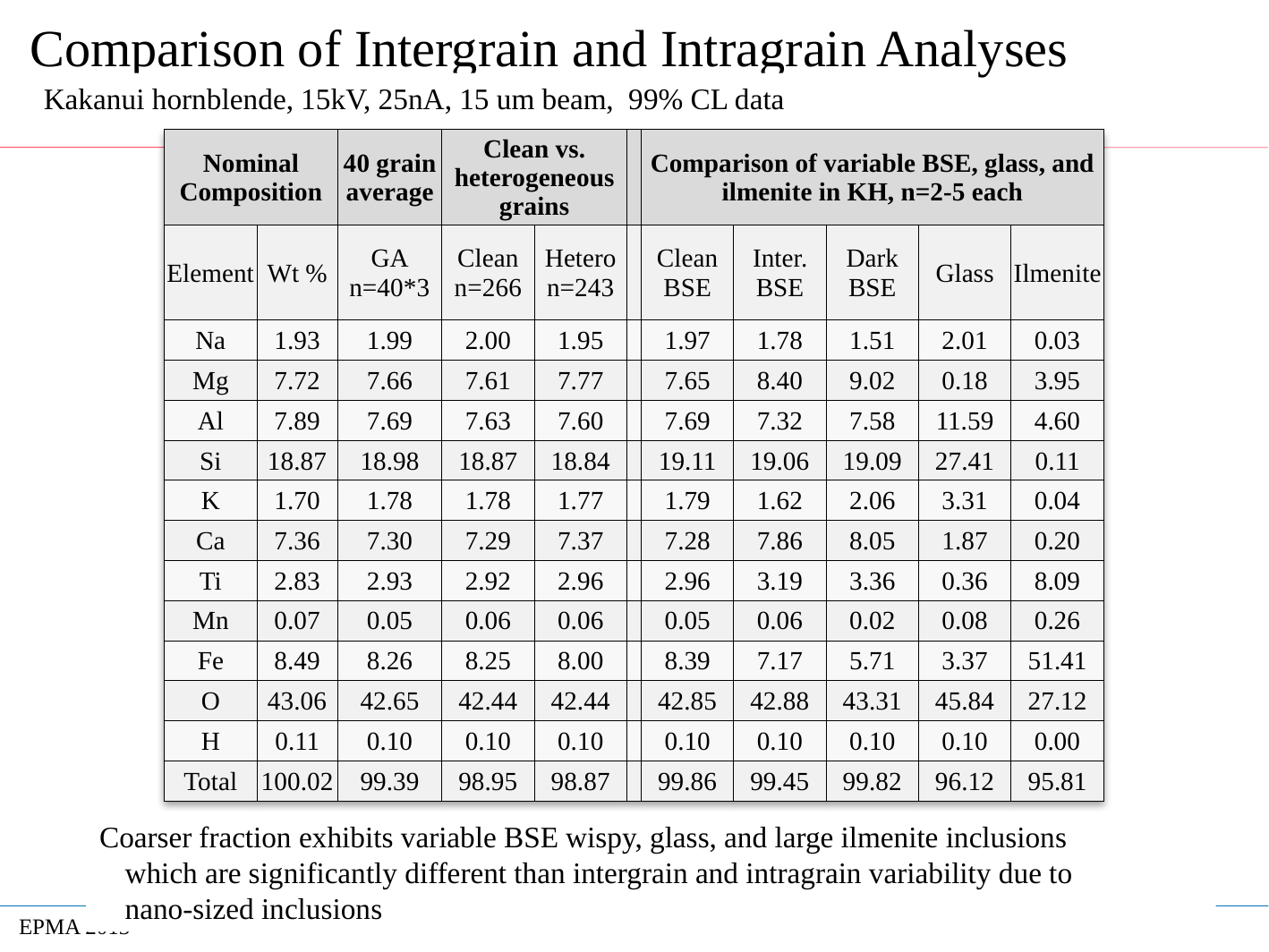

# Comparison of Intergrain and Intragrain Analyses
Kakanui hornblende, 15kV, 25nA, 15 um beam,  99% CL data
| Nominal Composition |  | 40 grain average | Clean vs. heterogeneous grains |  |  | Comparison of variable BSE, glass, and ilmenite in KH, n=2-5 each |  |  |  |  |
| --- | --- | --- | --- | --- | --- | --- | --- | --- | --- | --- |
| Element | Wt % | GA n=40\*3 | Clean n=266 | Hetero n=243 |  | Clean BSE | Inter. BSE | Dark BSE | Glass | Ilmenite |
| Na | 1.93 | 1.99 | 2.00 | 1.95 |  | 1.97 | 1.78 | 1.51 | 2.01 | 0.03 |
| Mg | 7.72 | 7.66 | 7.61 | 7.77 |  | 7.65 | 8.40 | 9.02 | 0.18 | 3.95 |
| Al | 7.89 | 7.69 | 7.63 | 7.60 |  | 7.69 | 7.32 | 7.58 | 11.59 | 4.60 |
| Si | 18.87 | 18.98 | 18.87 | 18.84 |  | 19.11 | 19.06 | 19.09 | 27.41 | 0.11 |
| K | 1.70 | 1.78 | 1.78 | 1.77 |  | 1.79 | 1.62 | 2.06 | 3.31 | 0.04 |
| Ca | 7.36 | 7.30 | 7.29 | 7.37 |  | 7.28 | 7.86 | 8.05 | 1.87 | 0.20 |
| Ti | 2.83 | 2.93 | 2.92 | 2.96 |  | 2.96 | 3.19 | 3.36 | 0.36 | 8.09 |
| Mn | 0.07 | 0.05 | 0.06 | 0.06 |  | 0.05 | 0.06 | 0.02 | 0.08 | 0.26 |
| Fe | 8.49 | 8.26 | 8.25 | 8.00 |  | 8.39 | 7.17 | 5.71 | 3.37 | 51.41 |
| O | 43.06 | 42.65 | 42.44 | 42.44 |  | 42.85 | 42.88 | 43.31 | 45.84 | 27.12 |
| H | 0.11 | 0.10 | 0.10 | 0.10 |  | 0.10 | 0.10 | 0.10 | 0.10 | 0.00 |
| Total | 100.02 | 99.39 | 98.95 | 98.87 |  | 99.86 | 99.45 | 99.82 | 96.12 | 95.81 |
Coarser fraction exhibits variable BSE wispy, glass, and large ilmenite inclusions
which are significantly different than intergrain and intragrain variability due to
nano-sized inclusions
EPMA 2013